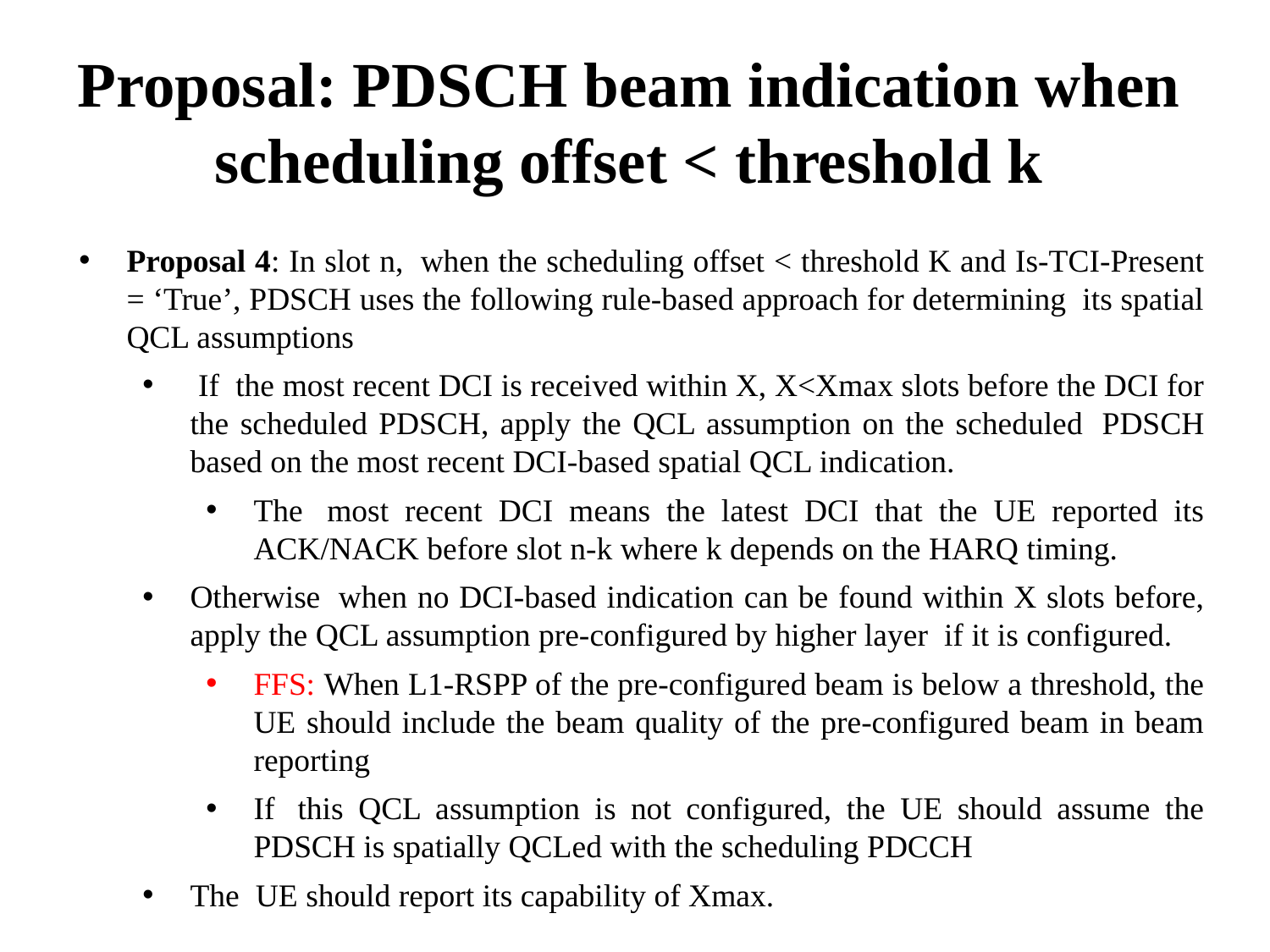

# Proposal: PDSCH beam indication when scheduling offset < threshold k
Proposal 4: In slot n,  when the scheduling offset < threshold K and Is-TCI-Present = ‘True’, PDSCH uses the following rule-based approach for determining  its spatial QCL assumptions
 If  the most recent DCI is received within X, X<Xmax slots before the DCI for the scheduled PDSCH, apply the QCL assumption on the scheduled  PDSCH based on the most recent DCI-based spatial QCL indication.
The  most recent DCI means the latest DCI that the UE reported its ACK/NACK before slot n-k where k depends on the HARQ timing.
Otherwise  when no DCI-based indication can be found within X slots before, apply the QCL assumption pre-configured by higher layer  if it is configured.
FFS: When L1-RSPP of the pre-configured beam is below a threshold, the UE should include the beam quality of the pre-configured beam in beam reporting
If  this QCL assumption is not configured, the UE should assume the PDSCH is spatially QCLed with the scheduling PDCCH
The  UE should report its capability of Xmax.